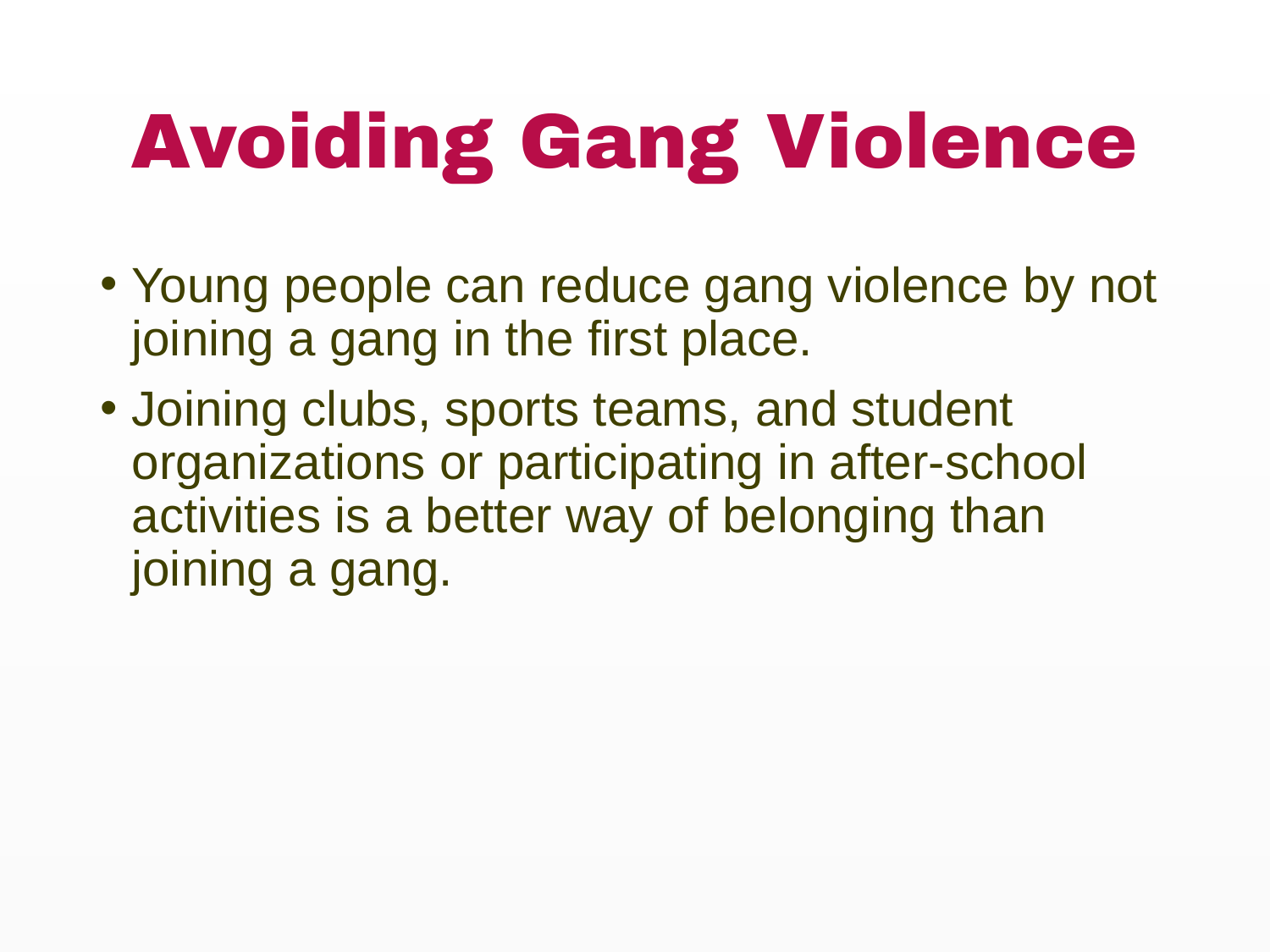

# Avoiding Gang Violence
Young people can reduce gang violence by not joining a gang in the first place.
Joining clubs, sports teams, and student organizations or participating in after-school activities is a better way of belonging than joining a gang.